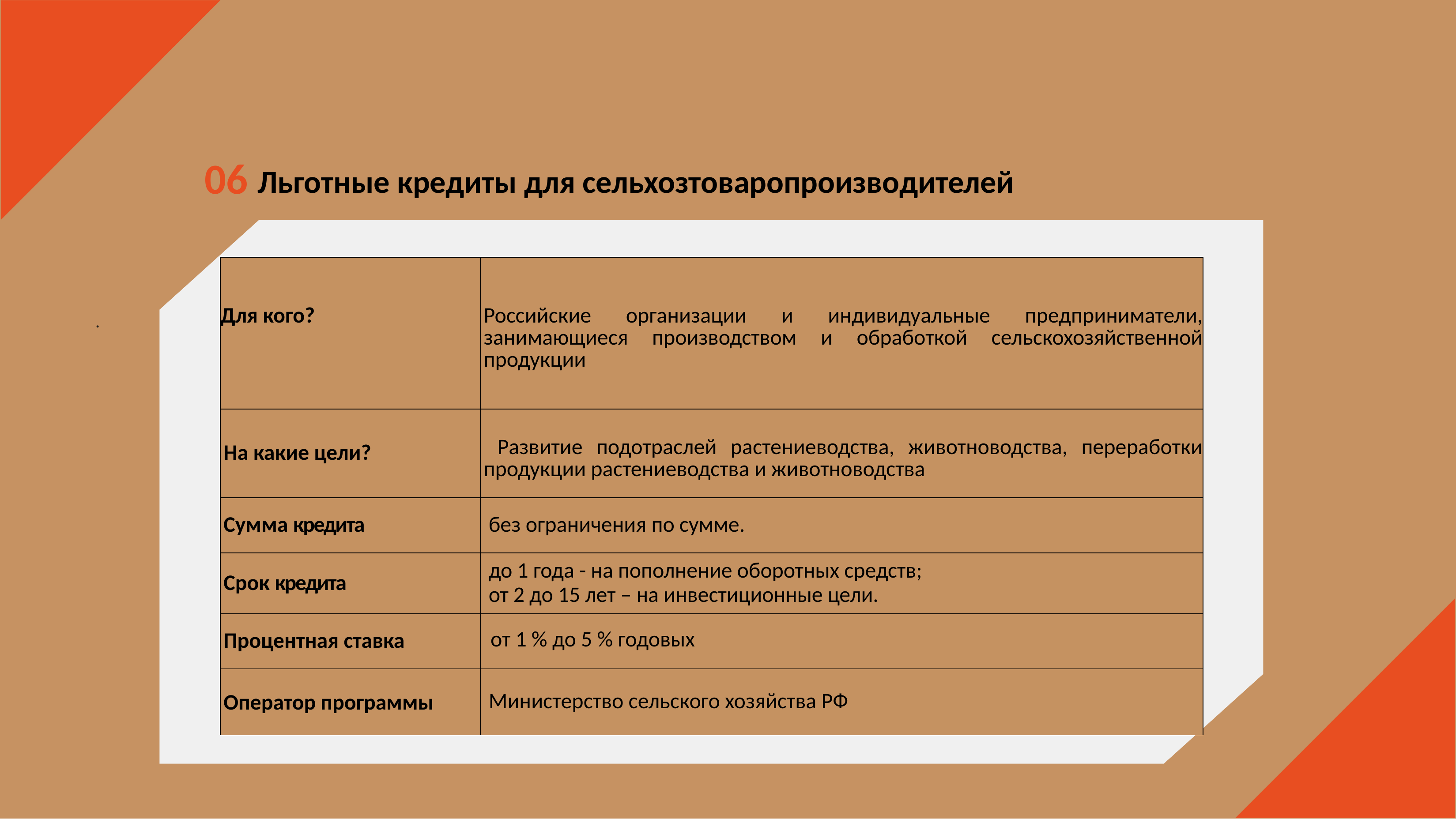

06 Льготные кредиты для сельхозтоваропроизводителей

| Для кого? | Российские организации и индивидуальные предприниматели, занимающиеся производством и обработкой сельскохозяйственной продукции |
| --- | --- |
| На какие цели? | Развитие подотраслей растениеводства, животноводства, переработки продукции растениеводства и животноводства |
| Сумма кредита | без ограничения по сумме. |
| Срок кредита | до 1 года - на пополнение оборотных средств; от 2 до 15 лет – на инвестиционные цели. |
| Процентная ставка | от 1 % до 5 % годовых |
| Оператор программы | Министерство сельского хозяйства РФ |
.